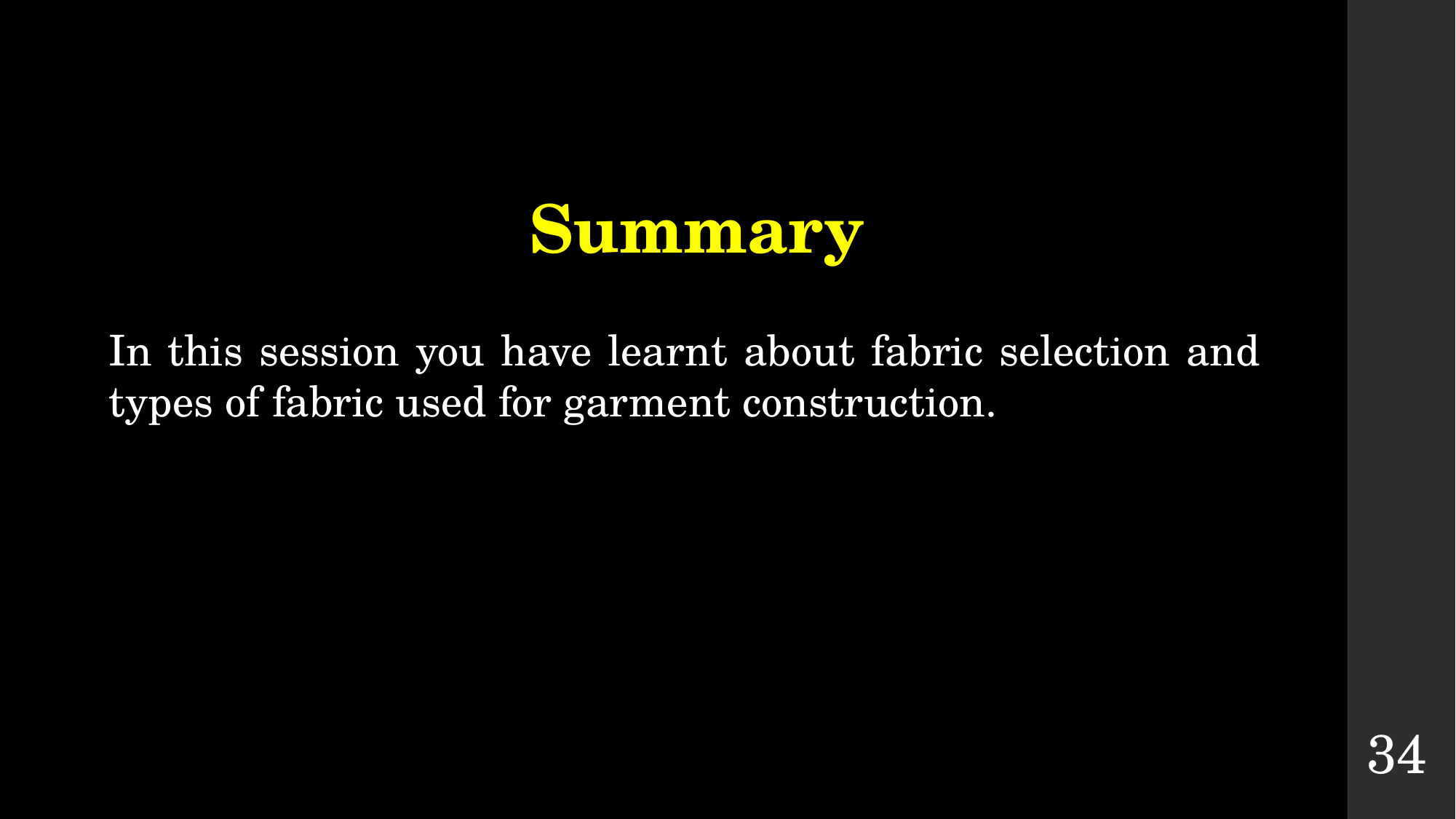

# Summary
In this session you have learnt about fabric selection and types of fabric used for garment construction.
34